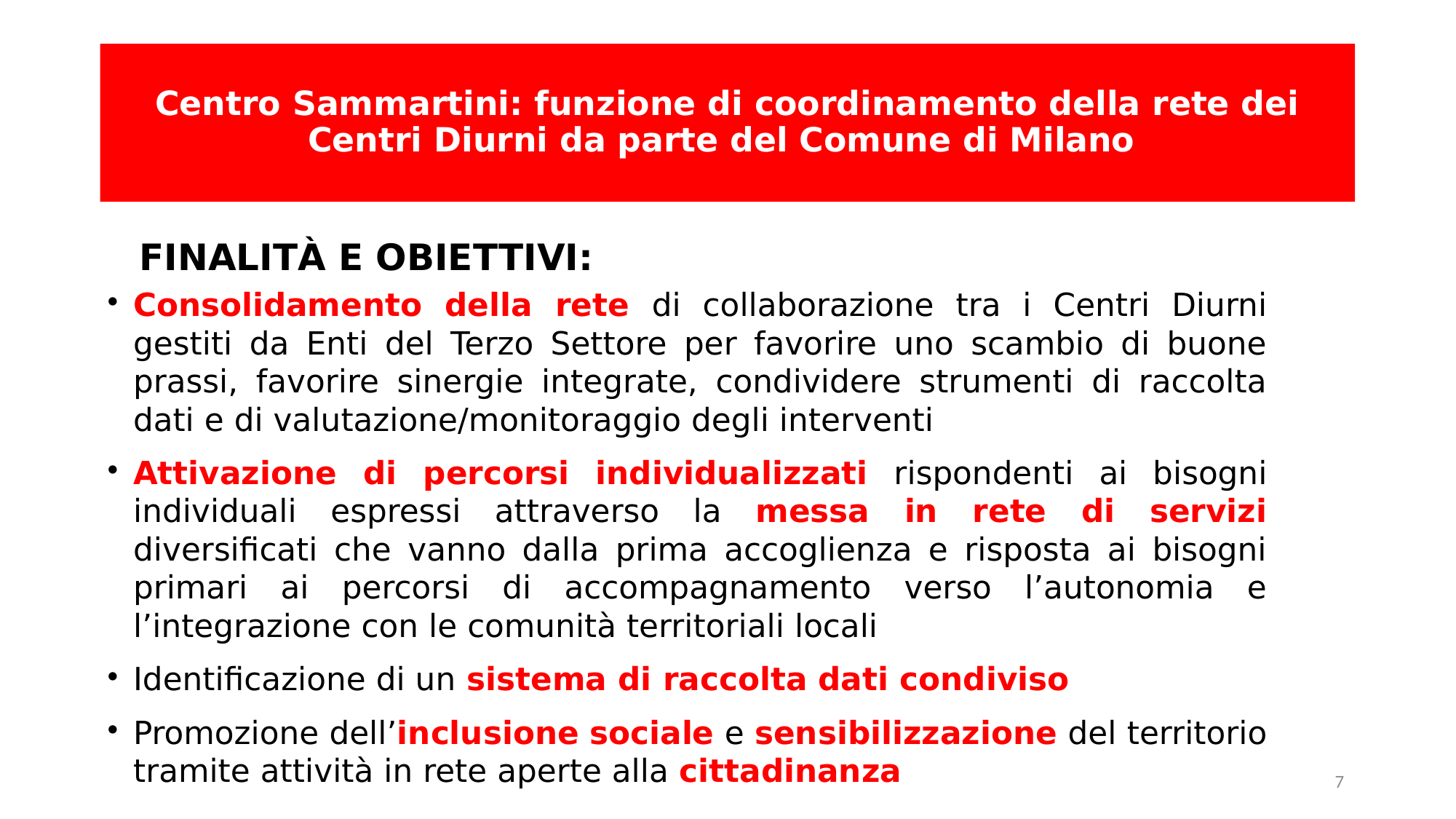

Centro Sammartini: funzione di coordinamento della rete dei Centri Diurni da parte del Comune di Milano
# FINALITÀ E OBIETTIVI:
Consolidamento della rete di collaborazione tra i Centri Diurni gestiti da Enti del Terzo Settore per favorire uno scambio di buone prassi, favorire sinergie integrate, condividere strumenti di raccolta dati e di valutazione/monitoraggio degli interventi
Attivazione di percorsi individualizzati rispondenti ai bisogni individuali espressi attraverso la messa in rete di servizi diversificati che vanno dalla prima accoglienza e risposta ai bisogni primari ai percorsi di accompagnamento verso l’autonomia e l’integrazione con le comunità territoriali locali
Identificazione di un sistema di raccolta dati condiviso
Promozione dell’inclusione sociale e sensibilizzazione del territorio tramite attività in rete aperte alla cittadinanza
7